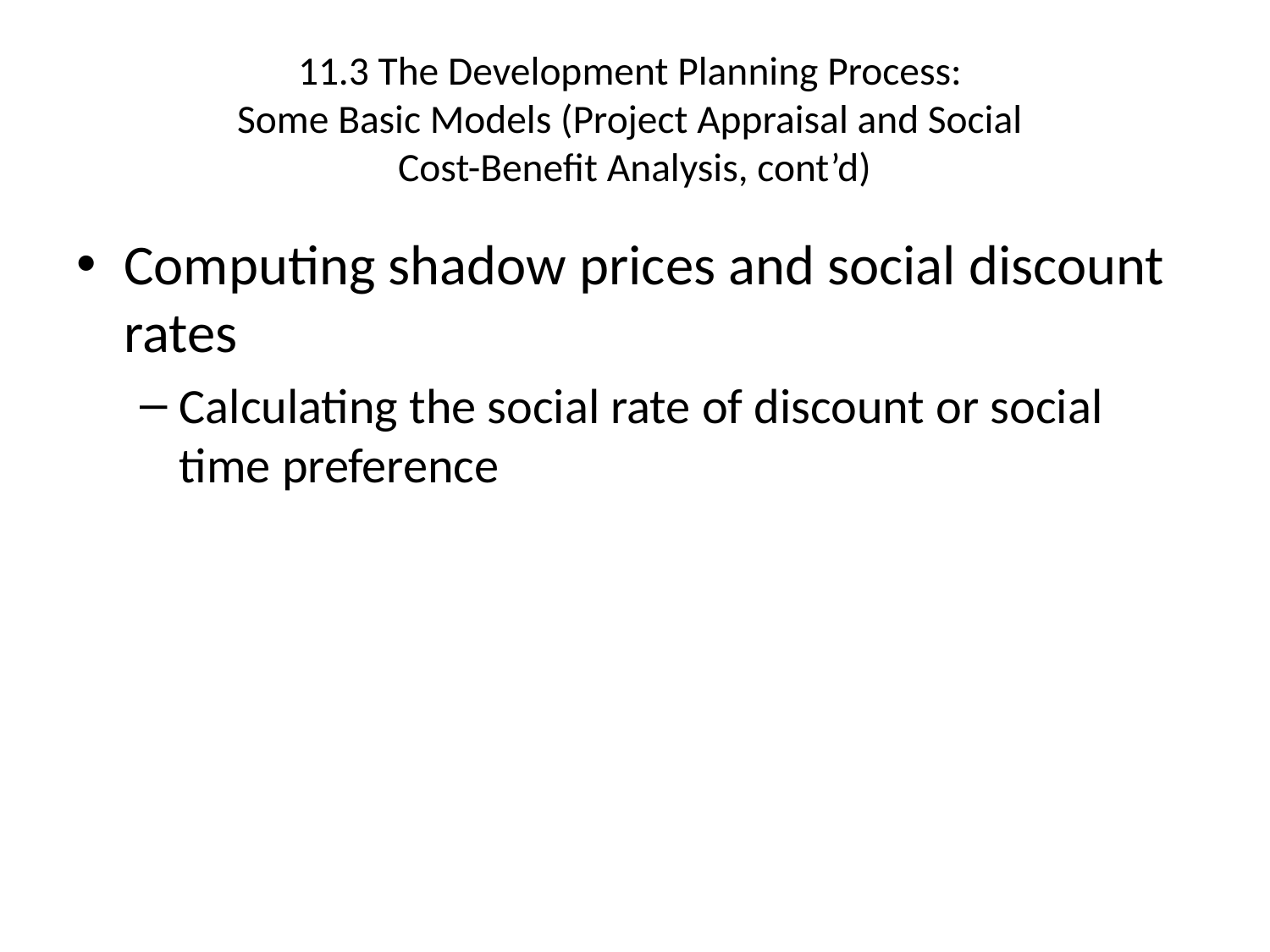

11.3 The Development Planning Process:
Some Basic Models (Project Appraisal and Social
Cost-Benefit Analysis, cont’d)
Computing shadow prices and social discount rates
Calculating the social rate of discount or social time preference